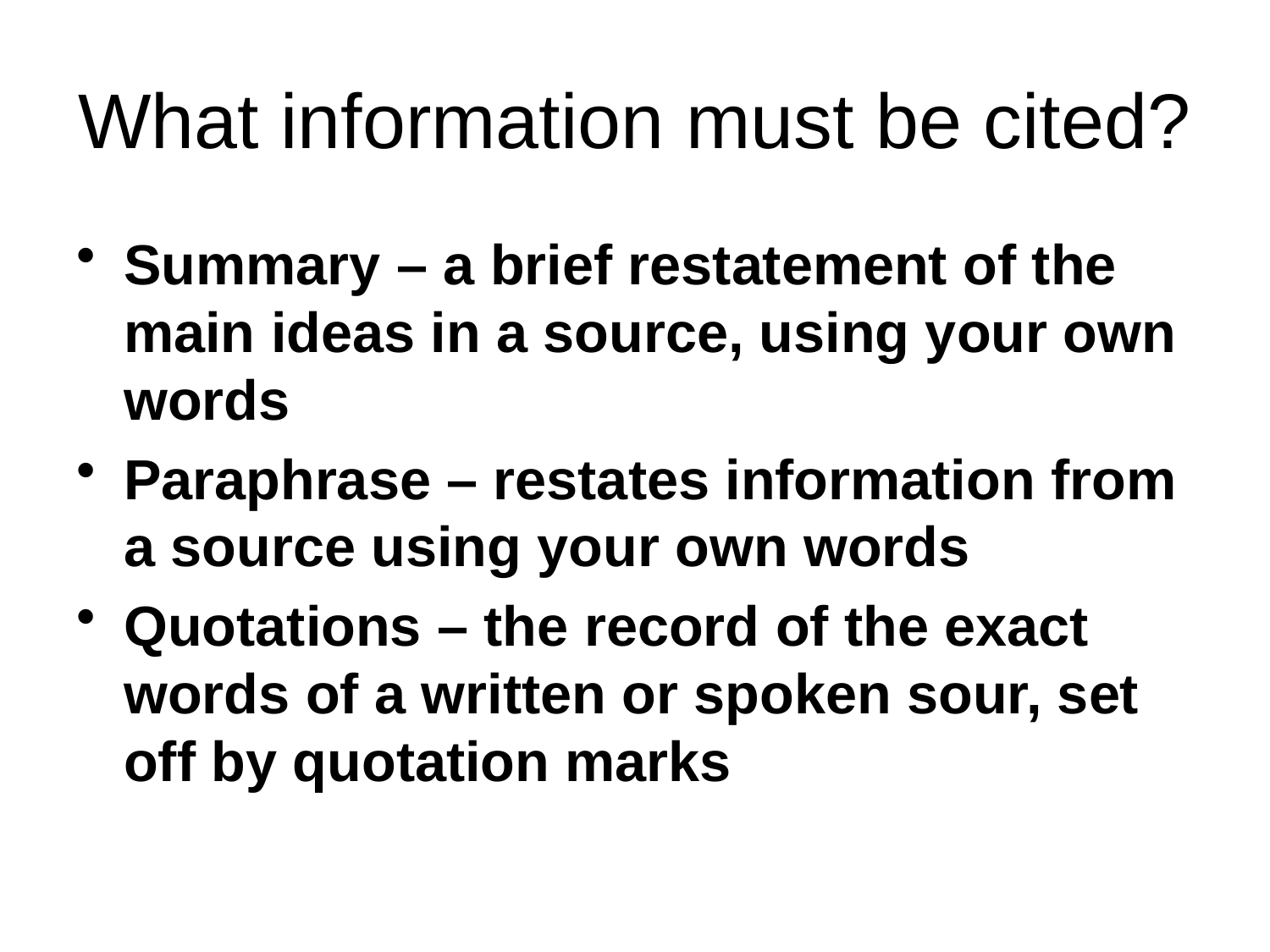

# What information must be cited?
Summary – a brief restatement of the main ideas in a source, using your own words
Paraphrase – restates information from a source using your own words
Quotations – the record of the exact words of a written or spoken sour, set off by quotation marks